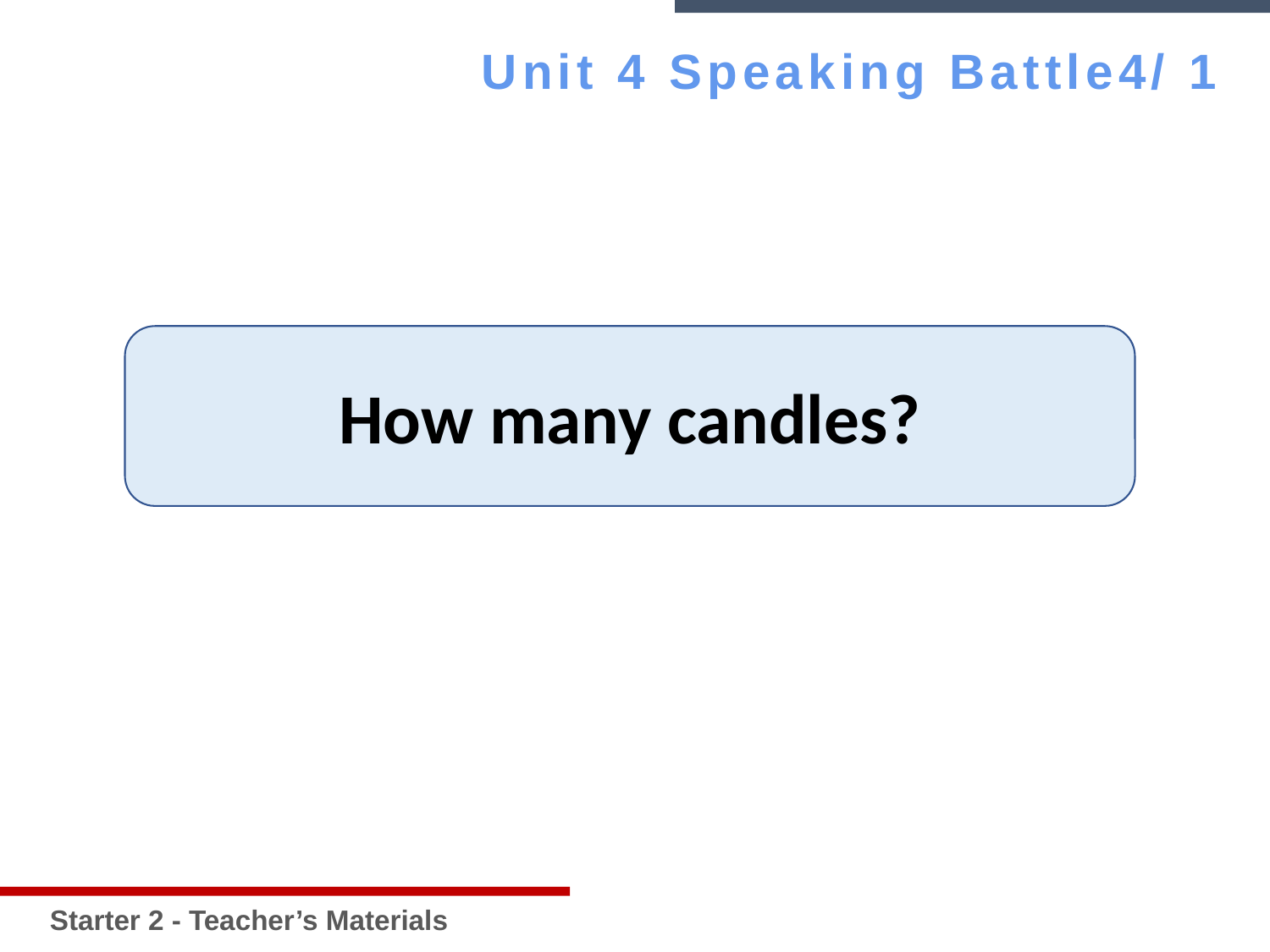

Starter 2 - Teacher’s Materials
Unit 4 Speaking Battle4/ 1
How many candles?